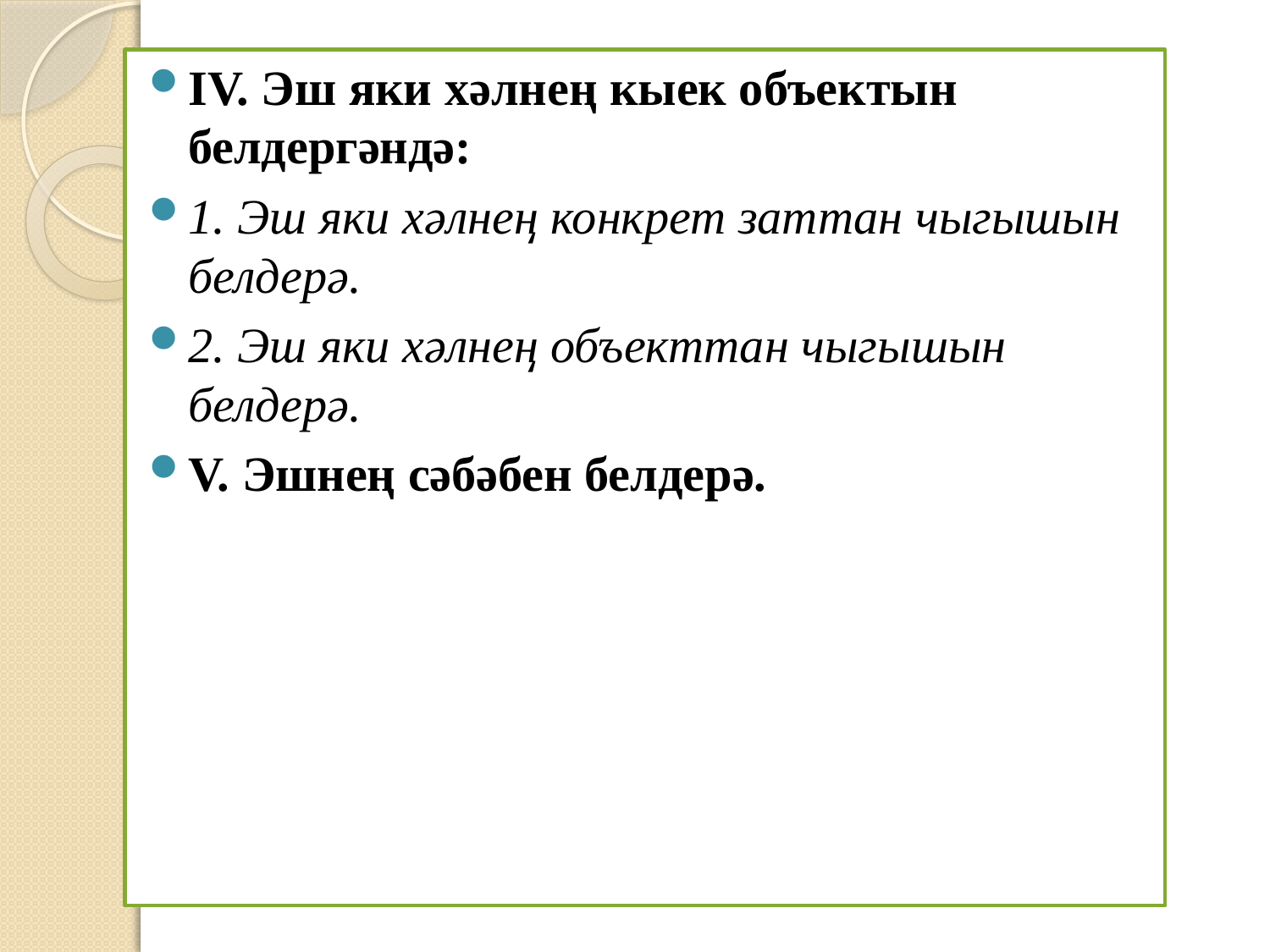

IV. Эш яки хәлнең кыек объектын   белдергәндә:
1. Эш яки хәлнең конкрет заттан чыгышын белдерә.
2. Эш яки хәлнең объекттан чыгышын белдерә.
V. Эшнең сәбәбен белдерә.